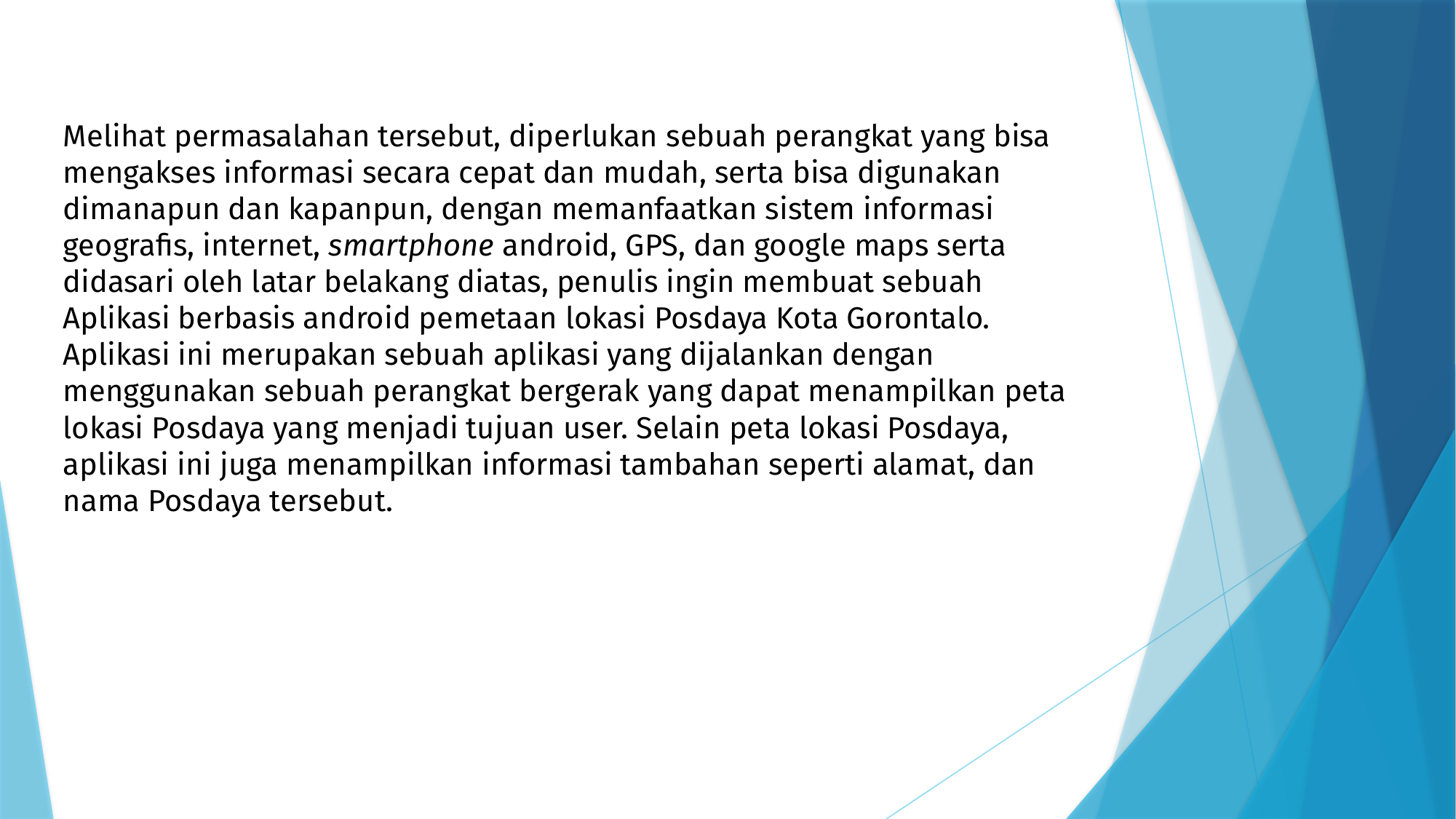

Melihat permasalahan tersebut, diperlukan sebuah perangkat yang bisa mengakses informasi secara cepat dan mudah, serta bisa digunakan dimanapun dan kapanpun, dengan memanfaatkan sistem informasi geografis, internet, smartphone android, GPS, dan google maps serta didasari oleh latar belakang diatas, penulis ingin membuat sebuah Aplikasi berbasis android pemetaan lokasi Posdaya Kota Gorontalo. Aplikasi ini merupakan sebuah aplikasi yang dijalankan dengan menggunakan sebuah perangkat bergerak yang dapat menampilkan peta lokasi Posdaya yang menjadi tujuan user. Selain peta lokasi Posdaya, aplikasi ini juga menampilkan informasi tambahan seperti alamat, dan nama Posdaya tersebut.